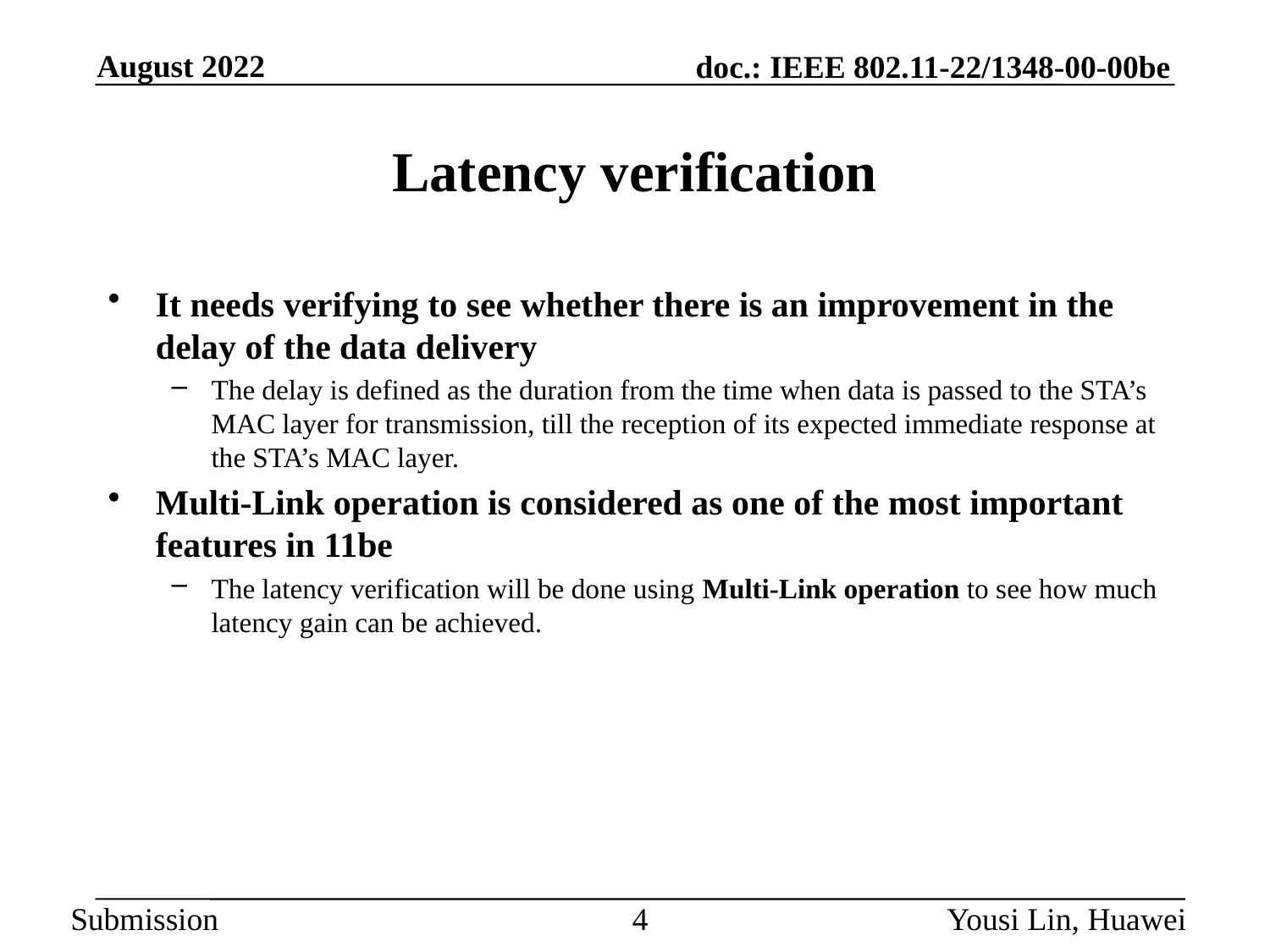

August 2022
# Latency verification
It needs verifying to see whether there is an improvement in the delay of the data delivery
The delay is defined as the duration from the time when data is passed to the STA’s MAC layer for transmission, till the reception of its expected immediate response at the STA’s MAC layer.
Multi-Link operation is considered as one of the most important features in 11be
The latency verification will be done using Multi-Link operation to see how much latency gain can be achieved.
4
Yousi Lin, Huawei